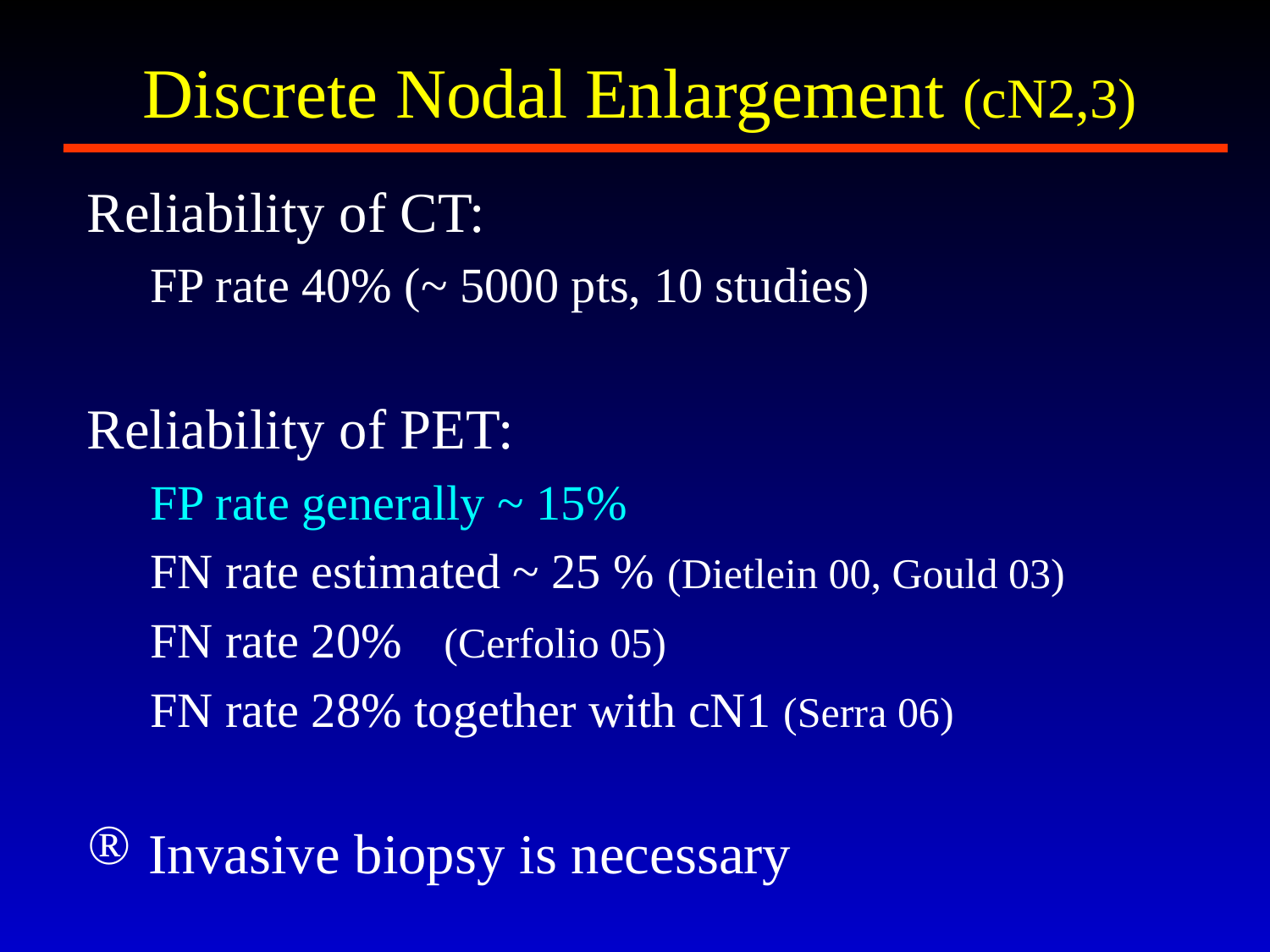

# Discrete Nodal Enlargement (cN2,3)

Reliability of CT:
FP rate 40% (~ 5000 pts, 10 studies)

Reliability of PET:
FP rate generally ~ 15%
FN rate estimated ~ 25 % (Dietlein 00, Gould 03)
FN rate 20%	(Cerfolio 05)
FN rate 28% together with cN1 (Serra 06)

 Invasive biopsy is necessary